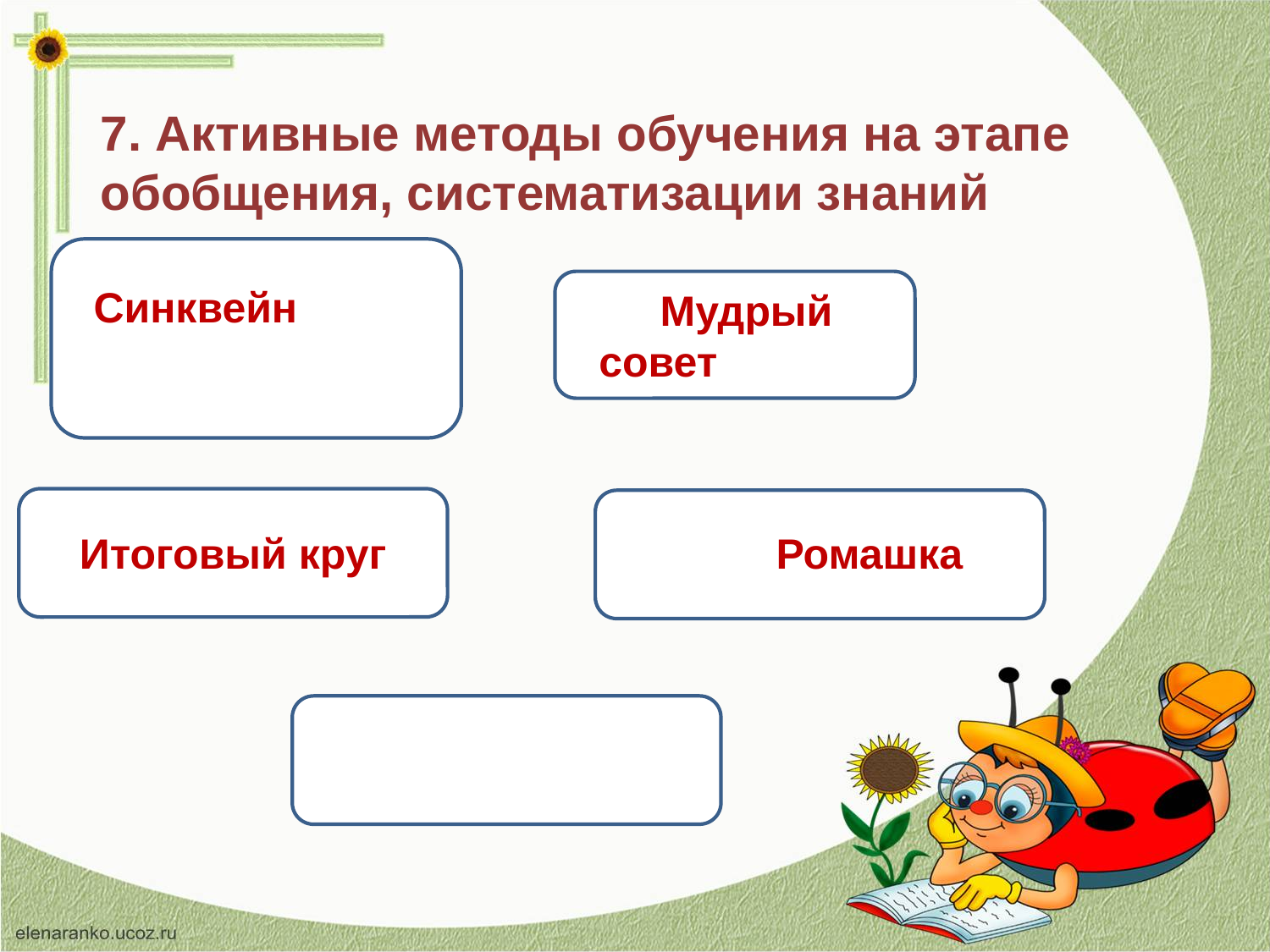

7. Активные методы обучения на этапе
обобщения, систематизации знаний
алерТворческая мастерскаяея
ГМудрый советалерея
Синквейн
Гитоговый кругППоздорова
алерея
ГППоздорова
алерея
Итоговый круг
Ромашка
Гитоговый кругППоздорова
алерея